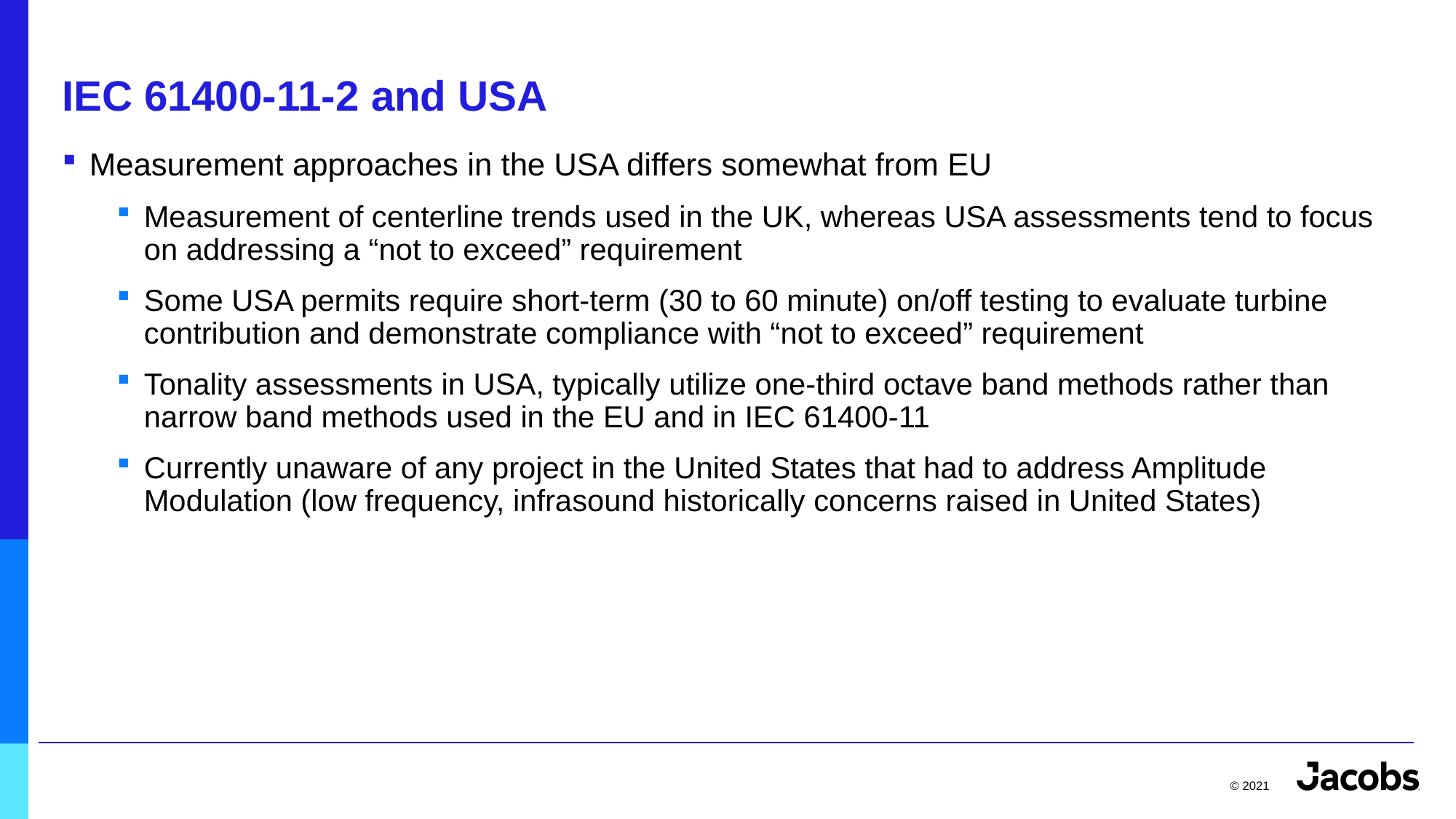

# IEC 61400-11-2 and USA
Measurement approaches in the USA differs somewhat from EU
Measurement of centerline trends used in the UK, whereas USA assessments tend to focus on addressing a “not to exceed” requirement
Some USA permits require short-term (30 to 60 minute) on/off testing to evaluate turbine contribution and demonstrate compliance with “not to exceed” requirement
Tonality assessments in USA, typically utilize one-third octave band methods rather than narrow band methods used in the EU and in IEC 61400-11
Currently unaware of any project in the United States that had to address Amplitude Modulation (low frequency, infrasound historically concerns raised in United States)